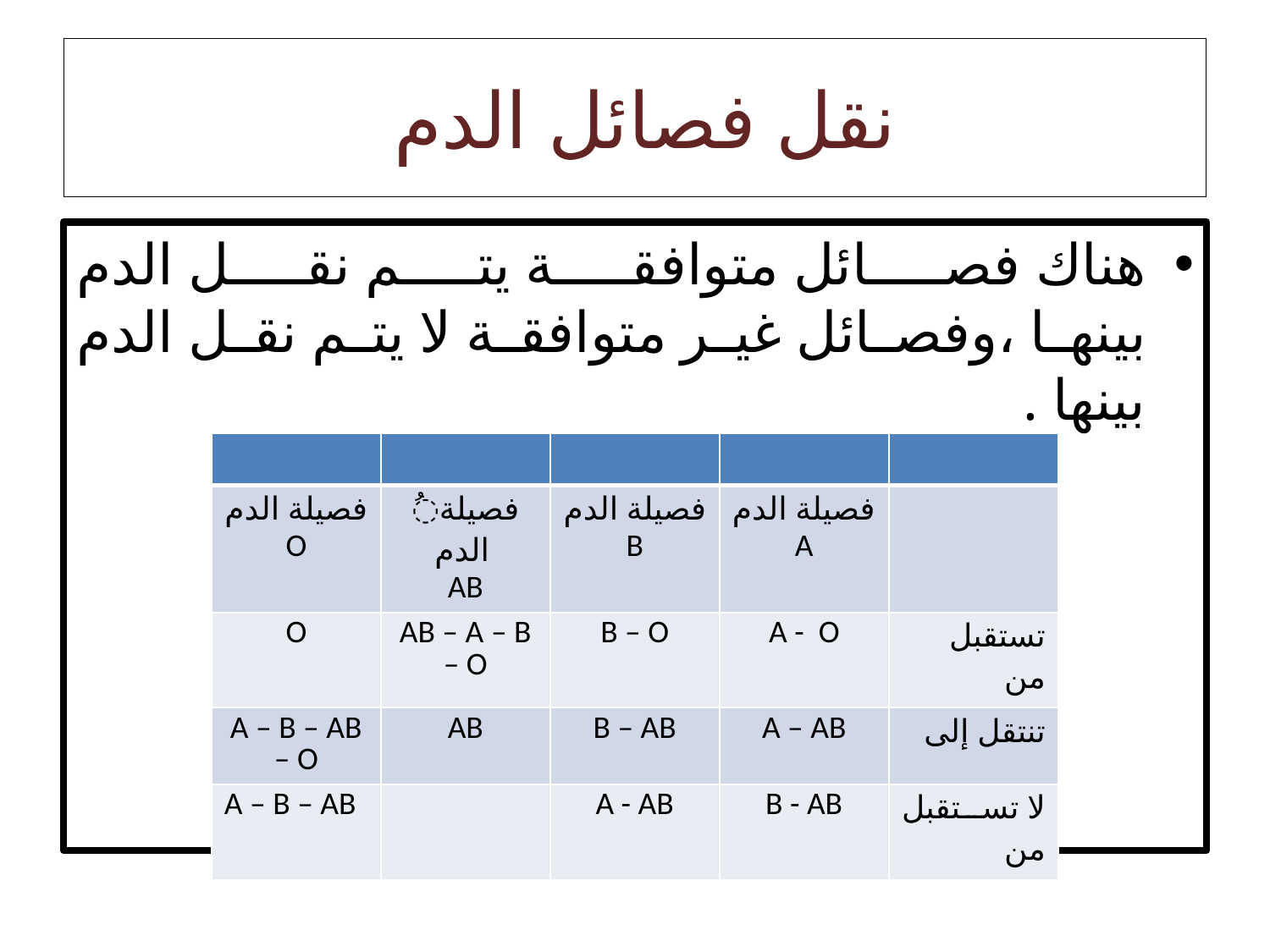

# نقل فصائل الدم
هناك فصائل متوافقة يتم نقل الدم بينها ،وفصائل غير متوافقة لا يتم نقل الدم بينها .

|  |  |  |  |  |
| --- | --- | --- | --- | --- |
| فصيلة الدم O | ُفصيلة الدم AB | فصيلة الدم B | فصيلة الدم A |  |
| O | AB – A – B – O | B – O | A - O | تستقبل من |
| A – B – AB – O | AB | B – AB | A – AB | تنتقل إلى |
| A – B – AB |  | A - AB | B - AB | لا تستقبل من |